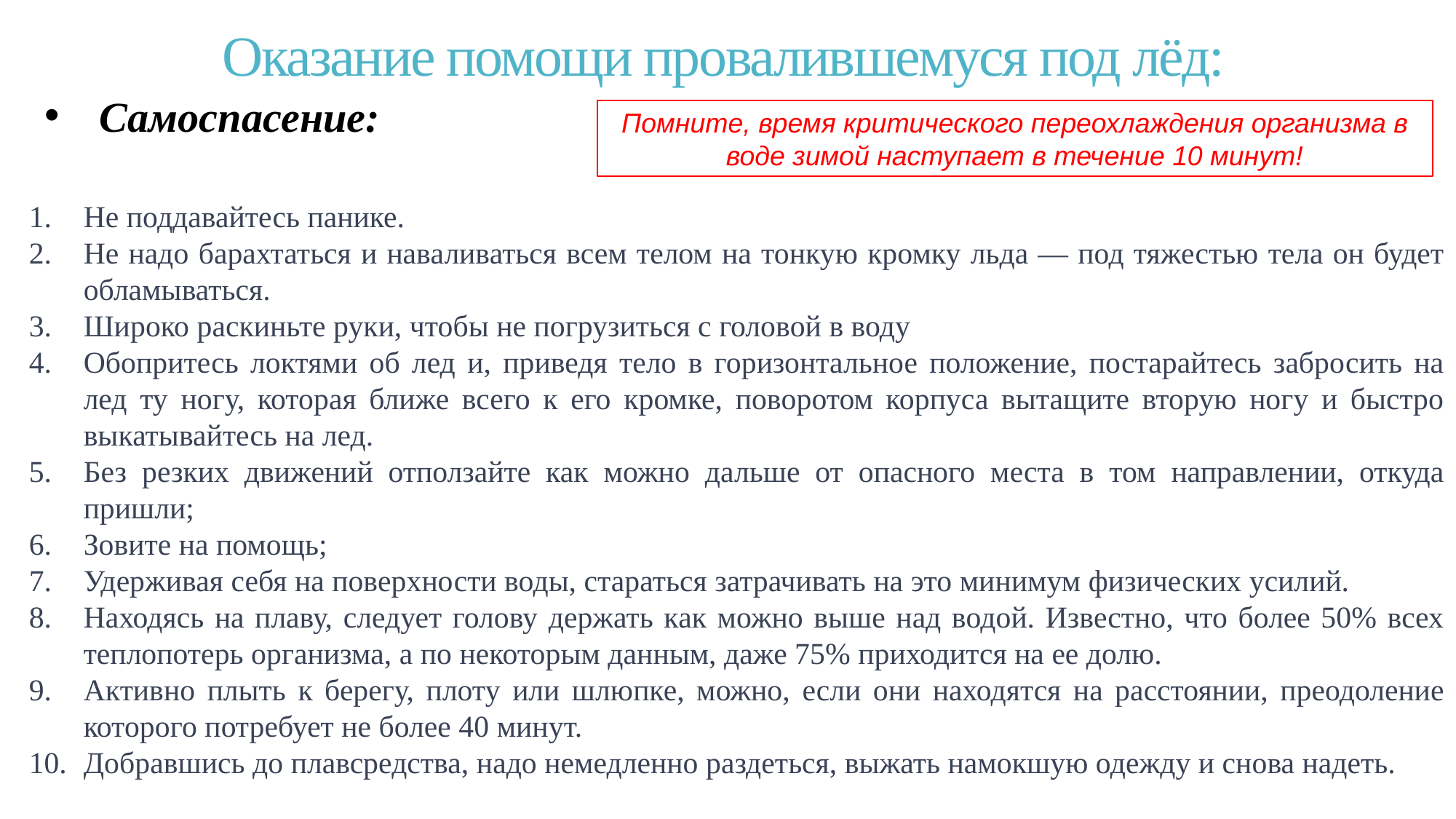

# Оказание помощи провалившемуся под лёд:
Самоспасение:
Помните, время критического переохлаждения организма в воде зимой наступает в течение 10 минут!
Не поддавайтесь панике.
Не надо барахтаться и наваливаться всем телом на тонкую кромку льда — под тяжестью тела он будет обламываться.
Широко раскиньте руки, чтобы не погрузиться с головой в воду
Обопритесь локтями об лед и, приведя тело в горизонтальное положение, постарайтесь забросить на лед ту ногу, которая ближе всего к его кромке, поворотом корпуса вытащите вторую ногу и быстро выкатывайтесь на лед.
Без резких движений отползайте как можно дальше от опасного места в том направлении, откуда пришли;
Зовите на помощь;
Удерживая себя на поверхности воды, стараться затрачивать на это минимум физических усилий.
Находясь на плаву, следует голову держать как можно выше над водой. Известно, что более 50% всех теплопотерь организма, а по некоторым данным, даже 75% приходится на ее долю.
Активно плыть к берегу, плоту или шлюпке, можно, если они находятся на расстоянии, преодоление которого потребует не более 40 минут.
Добравшись до плавсредства, надо немедленно раздеться, выжать намокшую одежду и снова надеть.